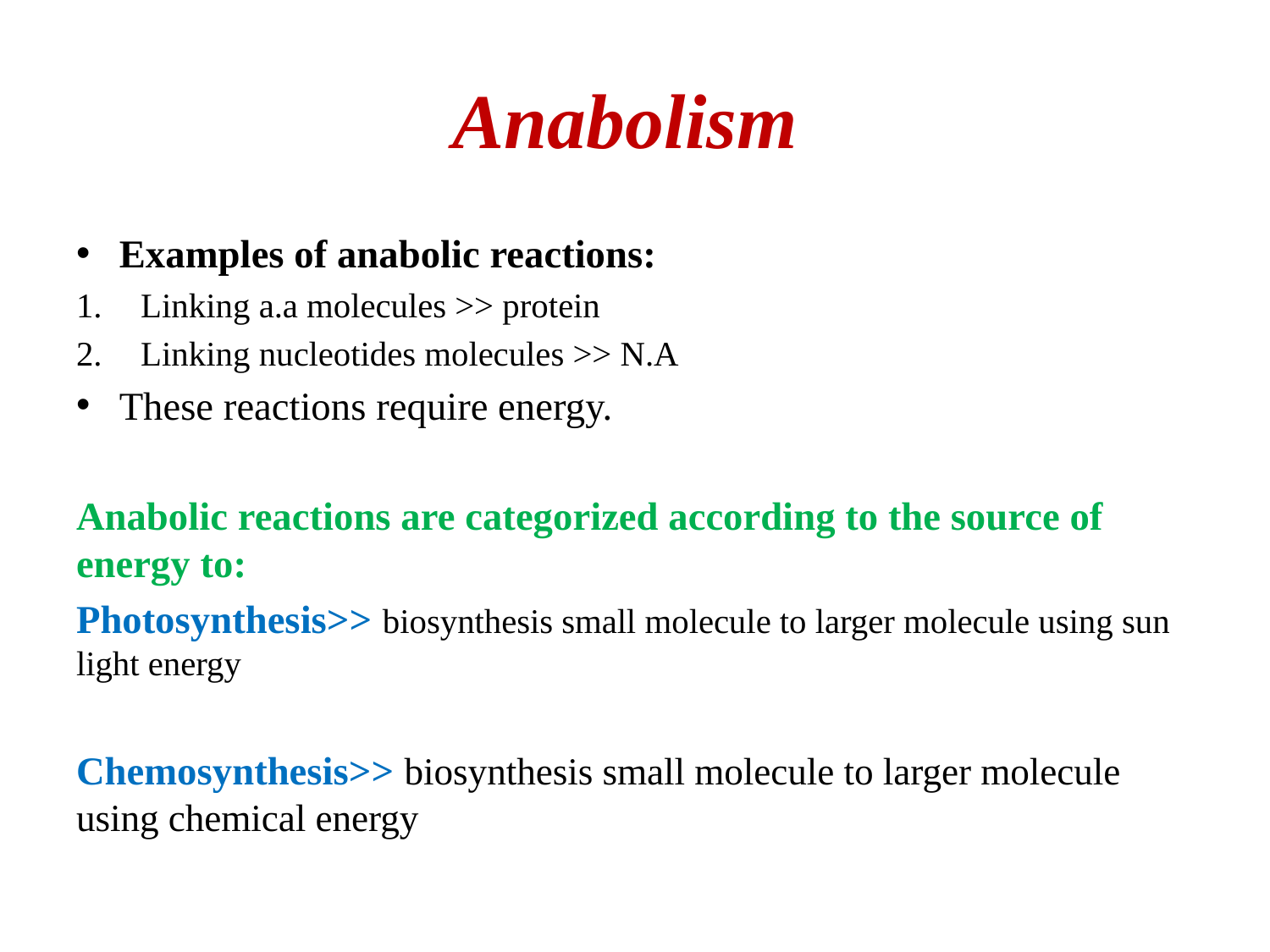

# Anabolism
Examples of anabolic reactions:
Linking a.a molecules >> protein
Linking nucleotides molecules >> N.A
These reactions require energy.

Anabolic reactions are categorized according to the source of energy to:
Photosynthesis>> biosynthesis small molecule to larger molecule using sun light energy

Chemosynthesis>> biosynthesis small molecule to larger molecule using chemical energy